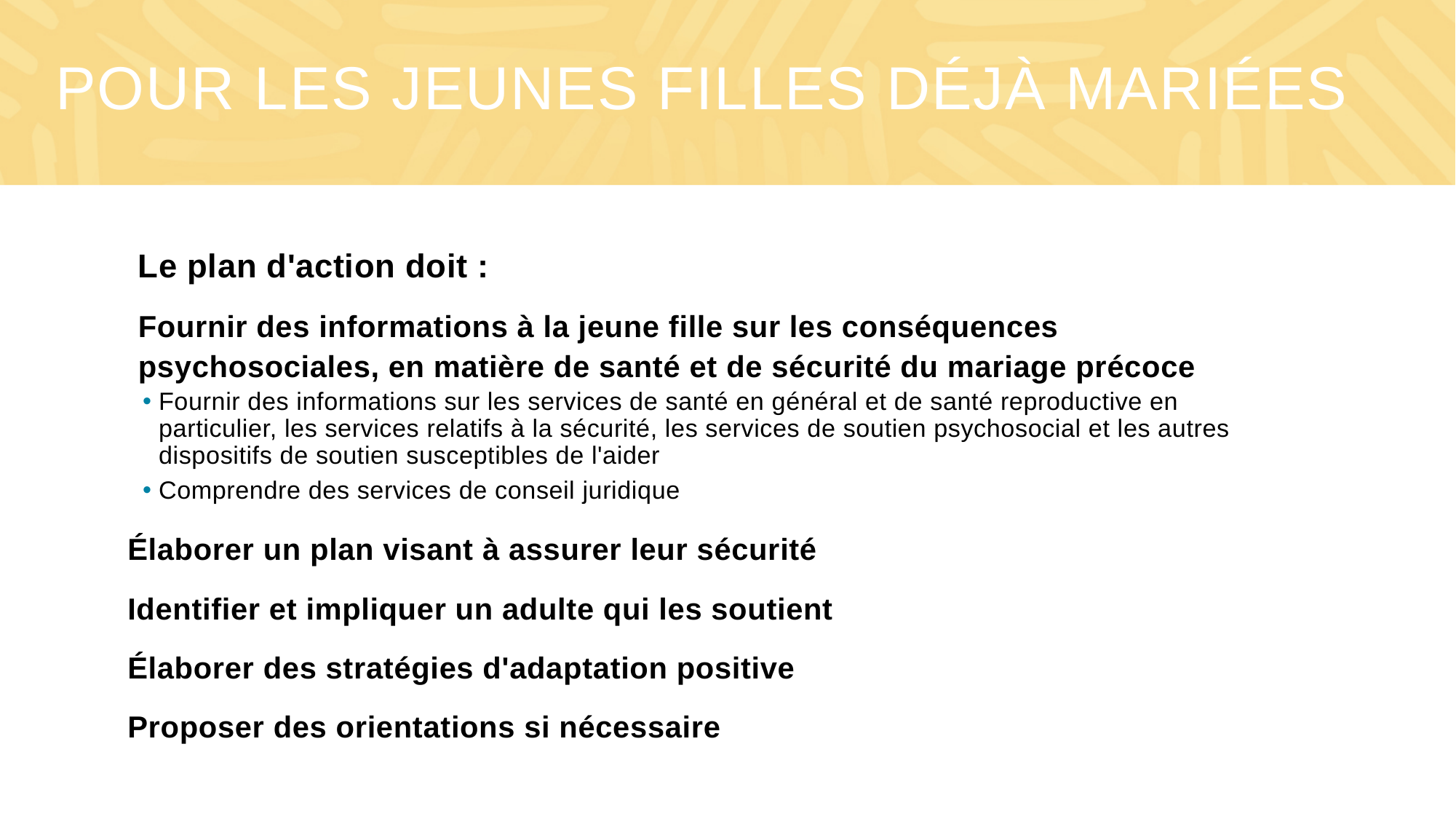

# Pour les jeunes filles DÉJÀ mariées
Le plan d'action doit :
Fournir des informations à la jeune fille sur les conséquences psychosociales, en matière de santé et de sécurité du mariage précoce
Fournir des informations sur les services de santé en général et de santé reproductive en particulier, les services relatifs à la sécurité, les services de soutien psychosocial et les autres dispositifs de soutien susceptibles de l'aider
Comprendre des services de conseil juridique
Élaborer un plan visant à assurer leur sécurité
Identifier et impliquer un adulte qui les soutient
Élaborer des stratégies d'adaptation positive
Proposer des orientations si nécessaire